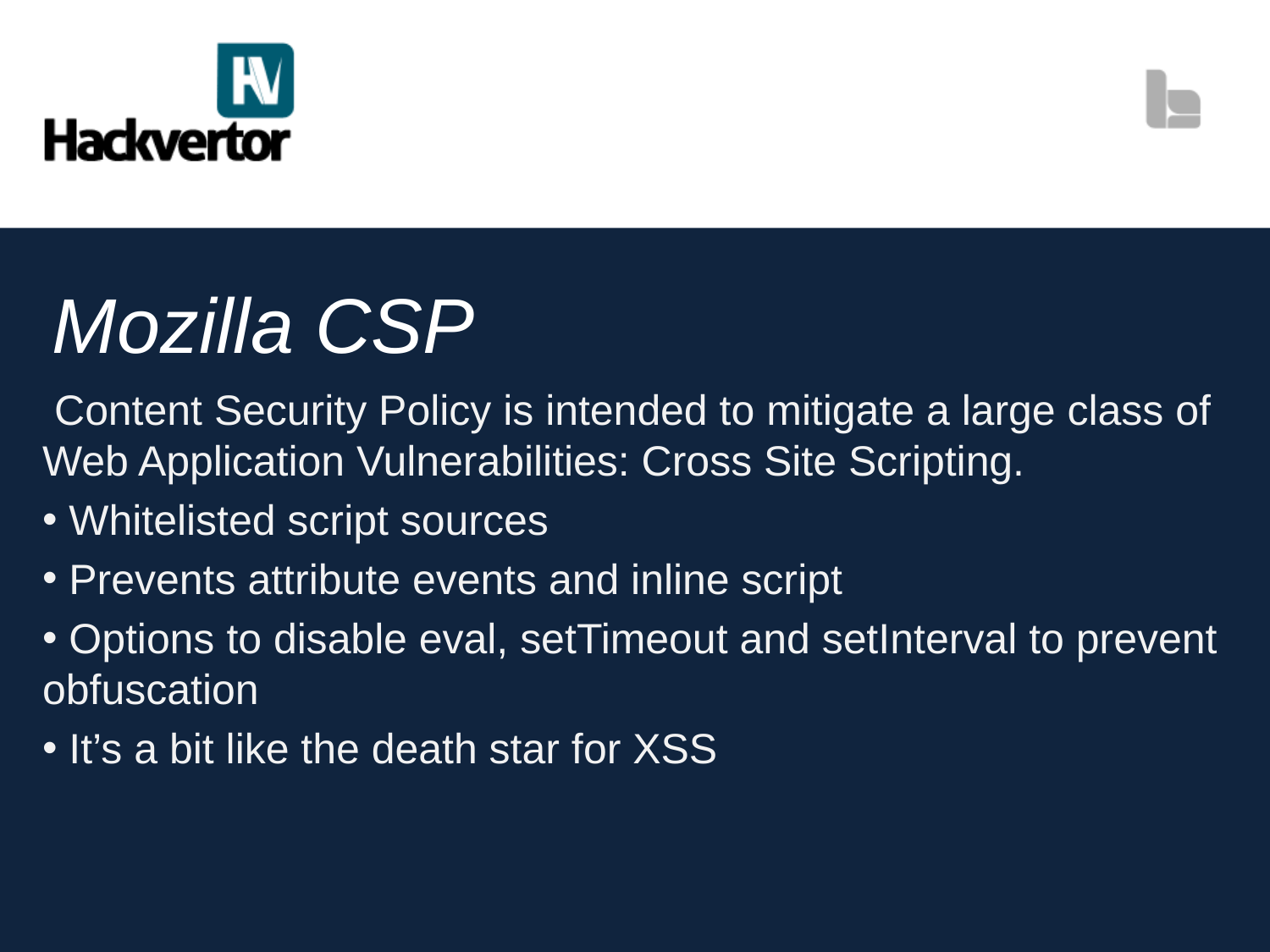

# Mozilla CSP
 Content Security Policy is intended to mitigate a large class of Web Application Vulnerabilities: Cross Site Scripting.
 Whitelisted script sources
 Prevents attribute events and inline script
 Options to disable eval, setTimeout and setInterval to prevent obfuscation
 It’s a bit like the death star for XSS